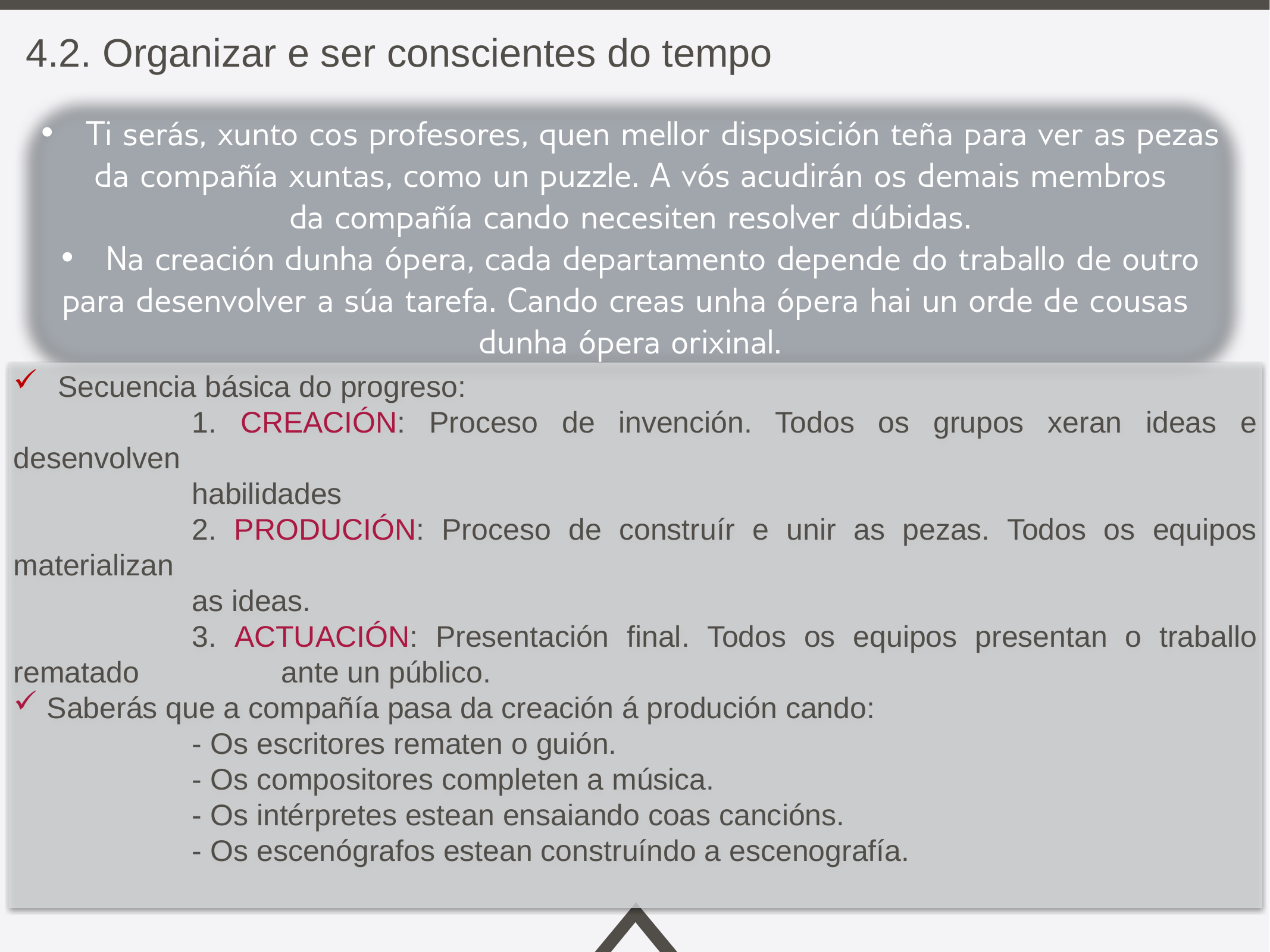

4.2. Organizar e ser conscientes do tempo
Ti serás, xunto cos profesores, quen mellor disposición teña para ver as pezas
da compañía xuntas, como un puzzle. A vós acudirán os demais membros
da compañía cando necesiten resolver dúbidas.
Na creación dunha ópera, cada departamento depende do traballo de outro
para desenvolver a súa tarefa. Cando creas unha ópera hai un orde de cousas
dunha ópera orixinal.
Secuencia básica do progreso:
		1. CREACIÓN: Proceso de invención. Todos os grupos xeran ideas e desenvolven
		habilidades
		2. PRODUCIÓN: Proceso de construír e unir as pezas. Todos os equipos materializan
		as ideas.
		3. ACTUACIÓN: Presentación final. Todos os equipos presentan o traballo rematado 		ante un público.
Saberás que a compañía pasa da creación á produción cando:
		- Os escritores rematen o guión.
		- Os compositores completen a música.
		- Os intérpretes estean ensaiando coas cancións.
		- Os escenógrafos estean construíndo a escenografía.